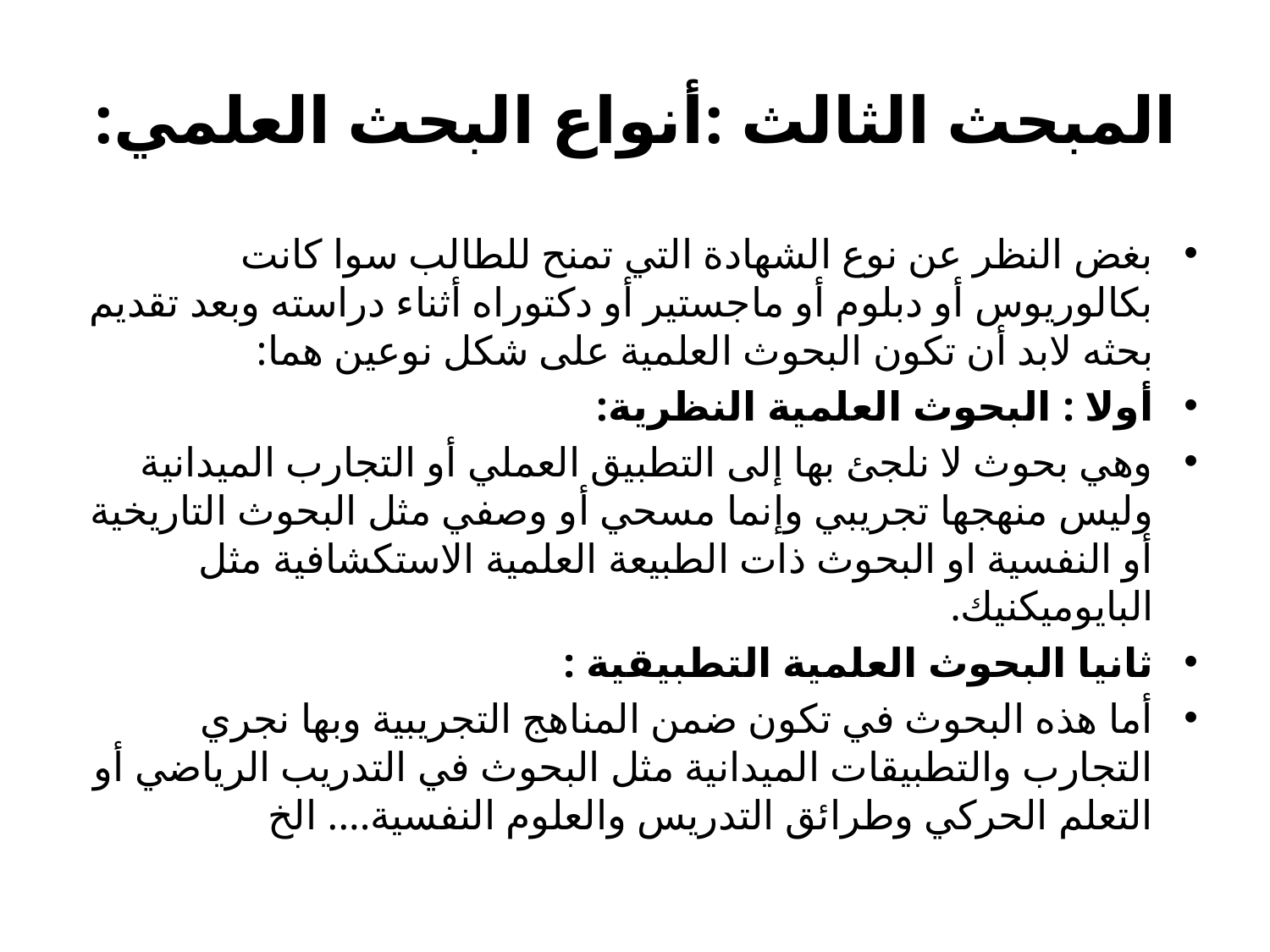

# المبحث الثالث :أنواع البحث العلمي:
بغض النظر عن نوع الشهادة التي تمنح للطالب سوا كانت بكالوريوس أو دبلوم أو ماجستير أو دكتوراه أثناء دراسته وبعد تقديم بحثه لابد أن تكون البحوث العلمية على شكل نوعين هما:
أولا : البحوث العلمية النظرية:
وهي بحوث لا نلجئ بها إلى التطبيق العملي أو التجارب الميدانية وليس منهجها تجريبي وإنما مسحي أو وصفي مثل البحوث التاريخية أو النفسية او البحوث ذات الطبيعة العلمية الاستكشافية مثل البايوميكنيك.
ثانيا البحوث العلمية التطبيقية :
أما هذه البحوث في تكون ضمن المناهج التجريبية وبها نجري التجارب والتطبيقات الميدانية مثل البحوث في التدريب الرياضي أو التعلم الحركي وطرائق التدريس والعلوم النفسية.... الخ